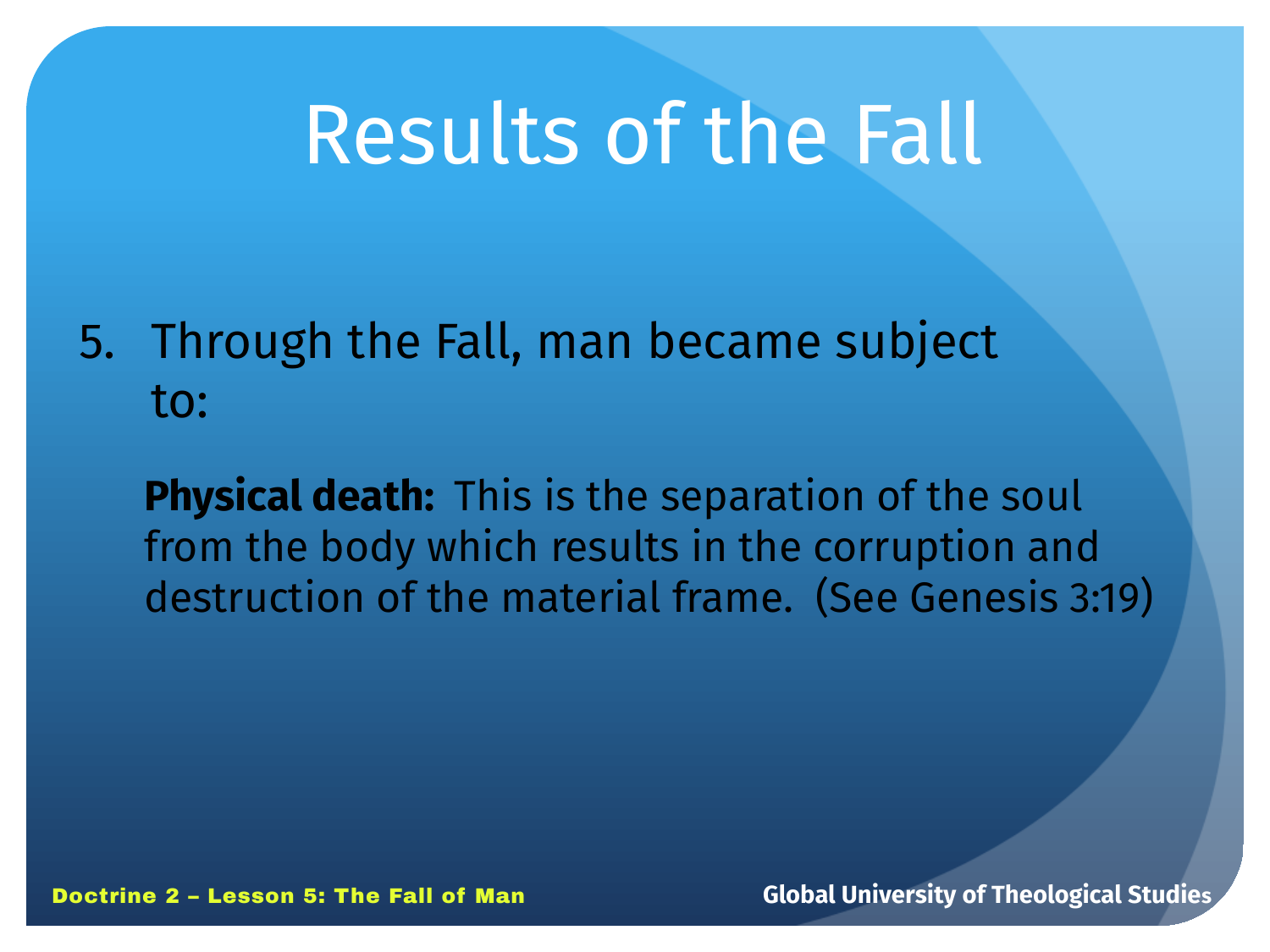

Results of the Fall
Through the Fall, man became subject to:
Physical death:  This is the separation of the soul from the body which results in the corruption and destruction of the material frame.  (See Genesis 3:19)
Doctrine 2 – Lesson 5: The Fall of Man                               Global University of Theological Studies